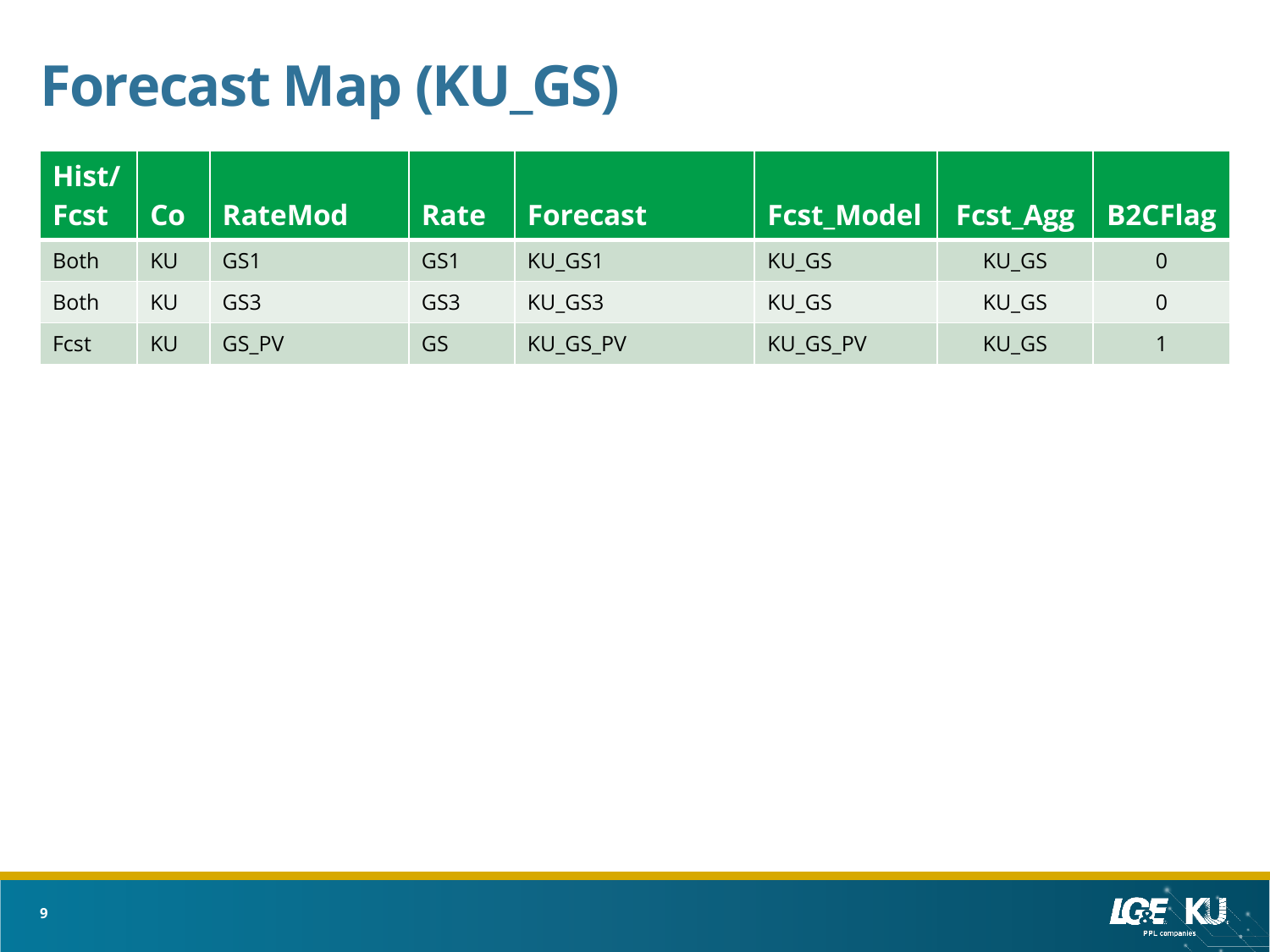

# Forecast Map (KU_GS)
| Hist/ Fcst | Co | RateMod | Rate | Forecast | Fcst\_Model | Fcst\_Agg | B2CFlag |
| --- | --- | --- | --- | --- | --- | --- | --- |
| Both | KU | GS1 | GS1 | KU\_GS1 | KU\_GS | KU\_GS | 0 |
| Both | KU | GS3 | GS3 | KU\_GS3 | KU\_GS | KU\_GS | 0 |
| Fcst | KU | GS\_PV | GS | KU\_GS\_PV | KU\_GS\_PV | KU\_GS | 1 |
9